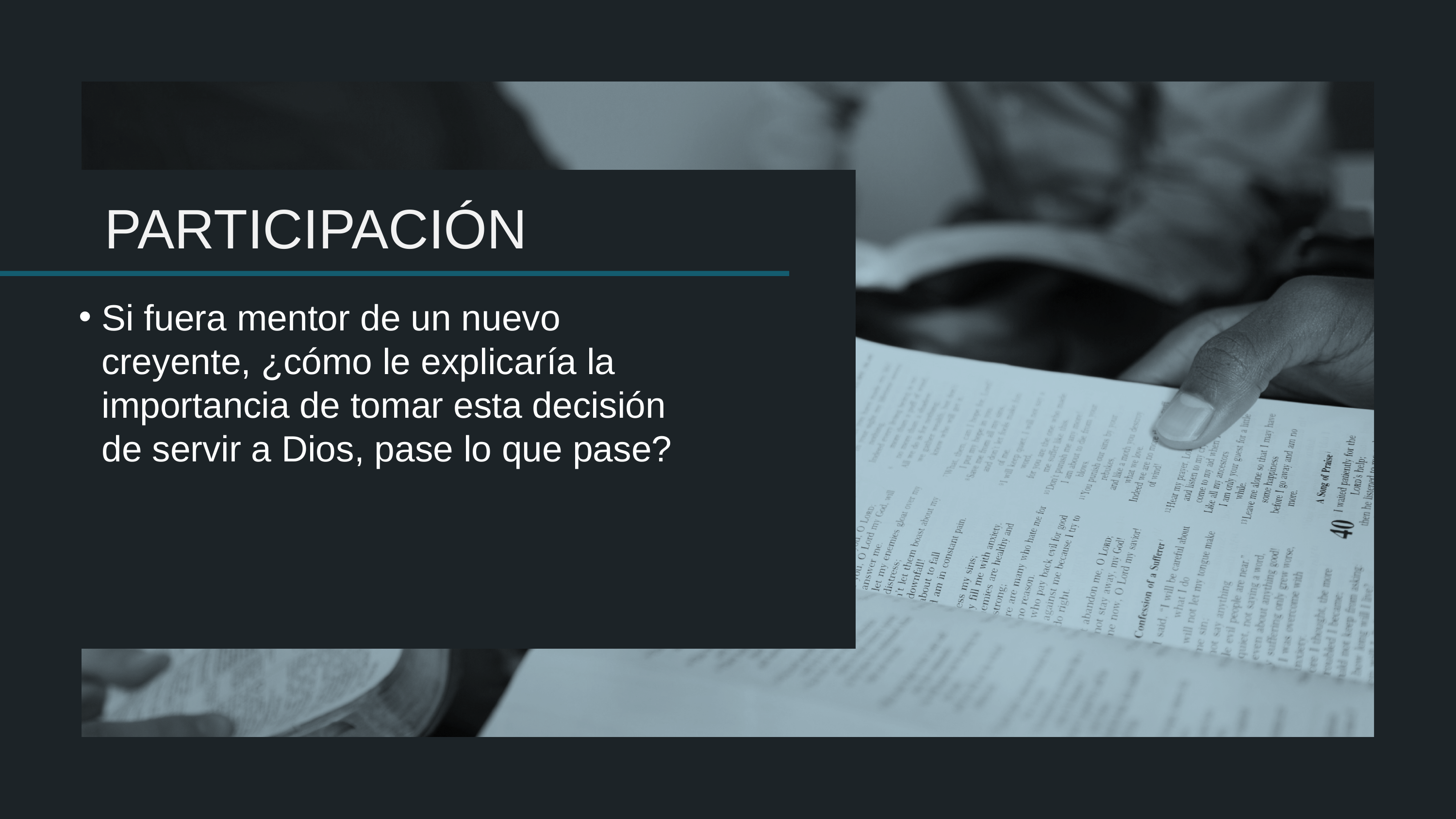

Si fuera mentor de un nuevo creyente, ¿cómo le explicaría la importancia de tomar esta decisión de servir a Dios, pase lo que pase?